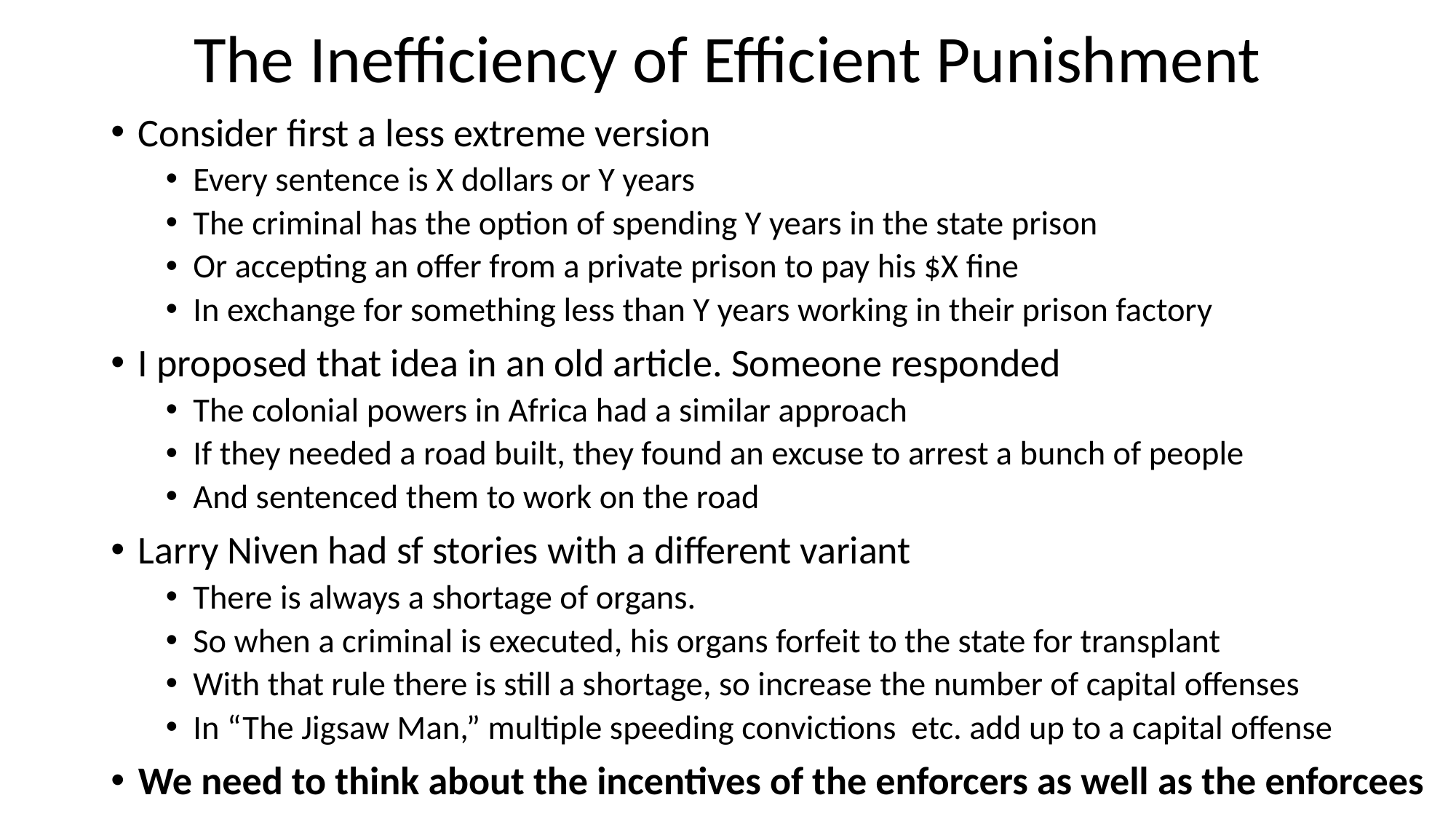

# The Inefficiency of Efficient Punishment
Consider first a less extreme version
Every sentence is X dollars or Y years
The criminal has the option of spending Y years in the state prison
Or accepting an offer from a private prison to pay his $X fine
In exchange for something less than Y years working in their prison factory
I proposed that idea in an old article. Someone responded
The colonial powers in Africa had a similar approach
If they needed a road built, they found an excuse to arrest a bunch of people
And sentenced them to work on the road
Larry Niven had sf stories with a different variant
There is always a shortage of organs.
So when a criminal is executed, his organs forfeit to the state for transplant
With that rule there is still a shortage, so increase the number of capital offenses
In “The Jigsaw Man,” multiple speeding convictions  etc. add up to a capital offense
We need to think about the incentives of the enforcers as well as the enforcees